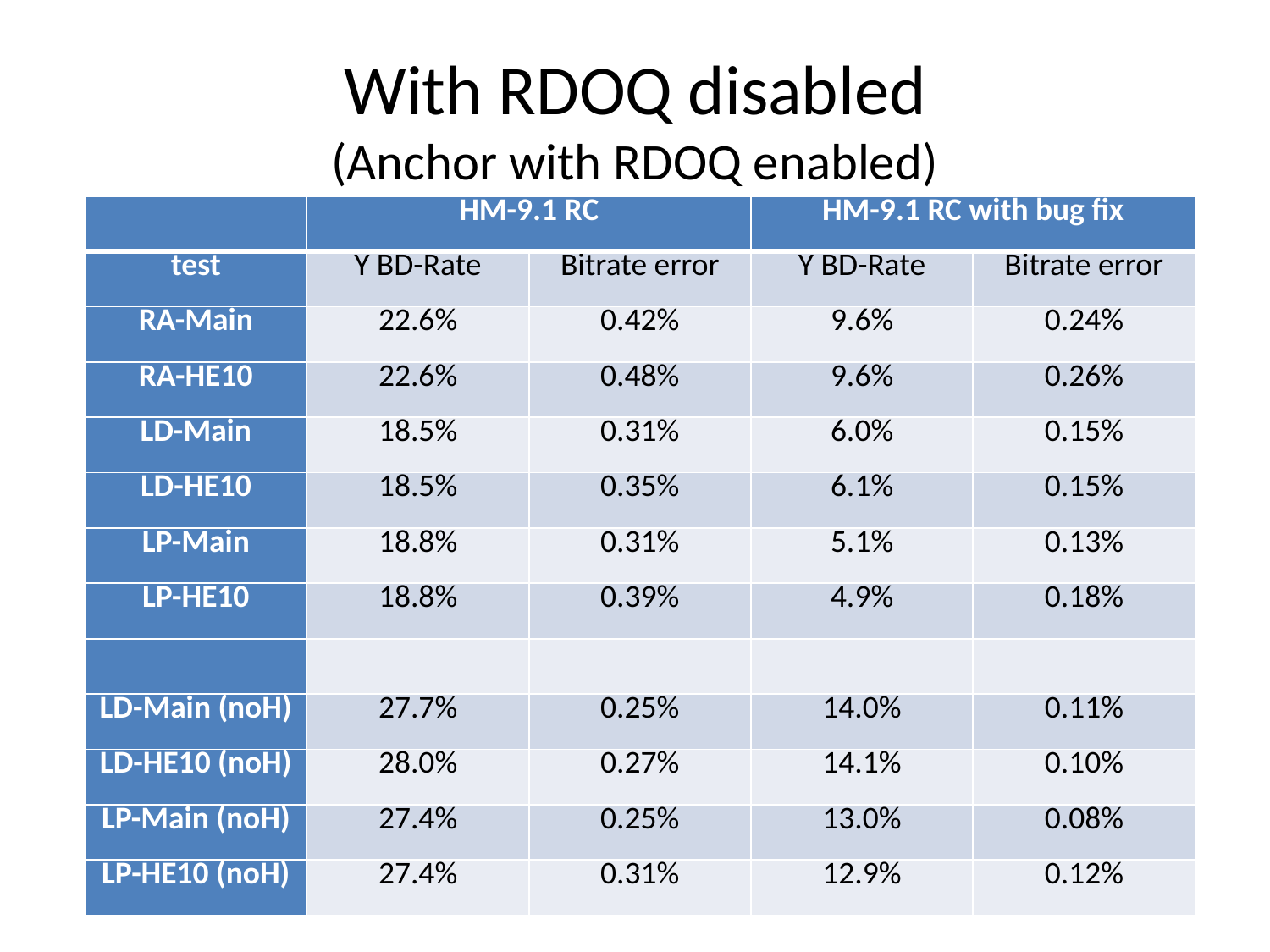

# With RDOQ disabled (Anchor with RDOQ enabled)
|  | HM-9.1 RC |  | HM-9.1 RC with bug fix |  |
| --- | --- | --- | --- | --- |
| test | Y BD-Rate | Bitrate error | Y BD-Rate | Bitrate error |
| RA-Main | 22.6% | 0.42% | 9.6% | 0.24% |
| RA-HE10 | 22.6% | 0.48% | 9.6% | 0.26% |
| LD-Main | 18.5% | 0.31% | 6.0% | 0.15% |
| LD-HE10 | 18.5% | 0.35% | 6.1% | 0.15% |
| LP-Main | 18.8% | 0.31% | 5.1% | 0.13% |
| LP-HE10 | 18.8% | 0.39% | 4.9% | 0.18% |
|  |  |  |  |  |
| LD-Main (noH) | 27.7% | 0.25% | 14.0% | 0.11% |
| LD-HE10 (noH) | 28.0% | 0.27% | 14.1% | 0.10% |
| LP-Main (noH) | 27.4% | 0.25% | 13.0% | 0.08% |
| LP-HE10 (noH) | 27.4% | 0.31% | 12.9% | 0.12% |